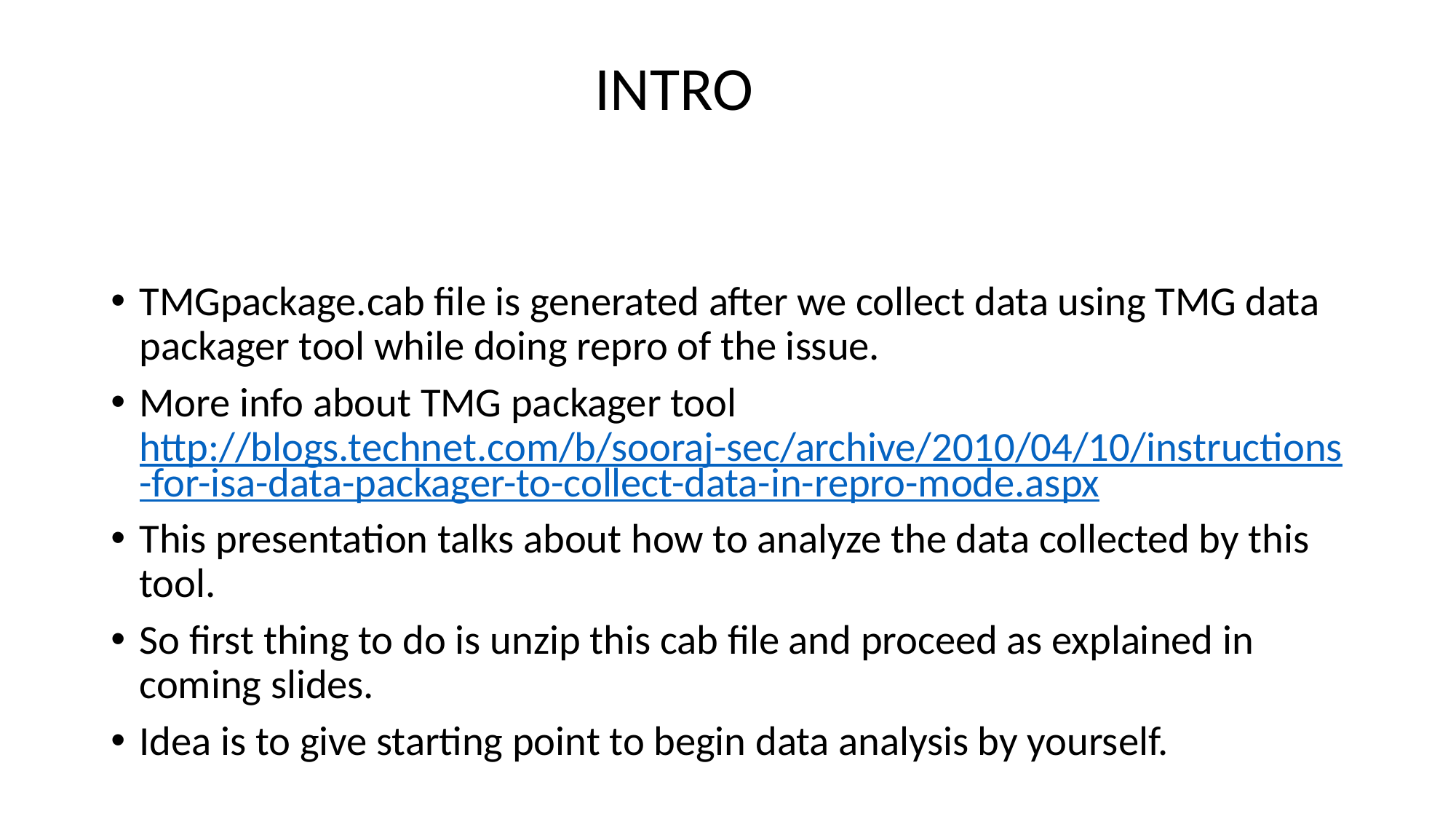

# INTRO

TMGpackage.cab file is generated after we collect data using TMG data packager tool while doing repro of the issue.
More info about TMG packager tool http://blogs.technet.com/b/sooraj-sec/archive/2010/04/10/instructions-for-isa-data-packager-to-collect-data-in-repro-mode.aspx
This presentation talks about how to analyze the data collected by this tool.
So first thing to do is unzip this cab file and proceed as explained in coming slides.
Idea is to give starting point to begin data analysis by yourself.